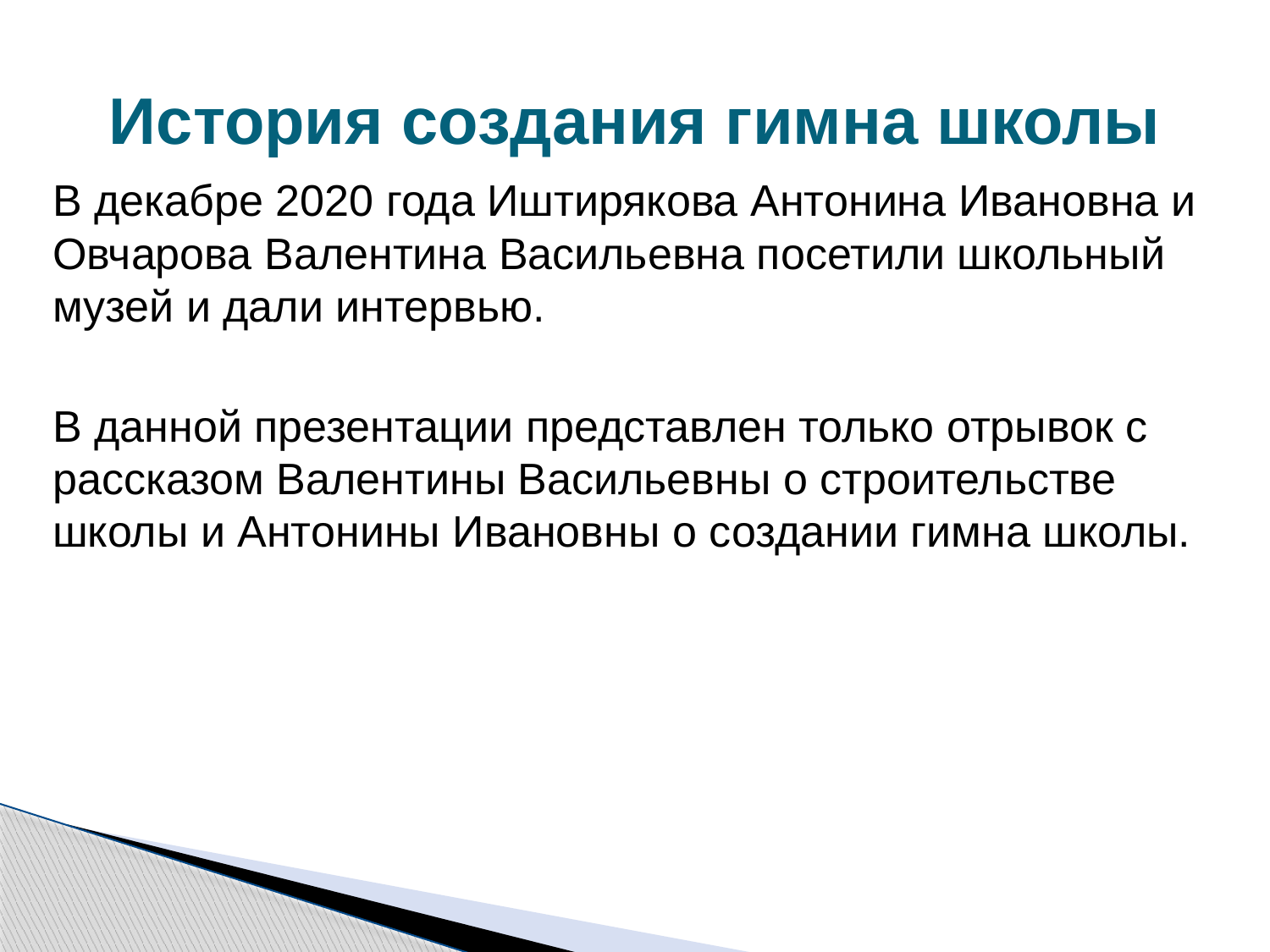

# История создания гимна школы
В декабре 2020 года Иштирякова Антонина Ивановна и Овчарова Валентина Васильевна посетили школьный музей и дали интервью.

В данной презентации представлен только отрывок с рассказом Валентины Васильевны о строительстве школы и Антонины Ивановны о создании гимна школы.